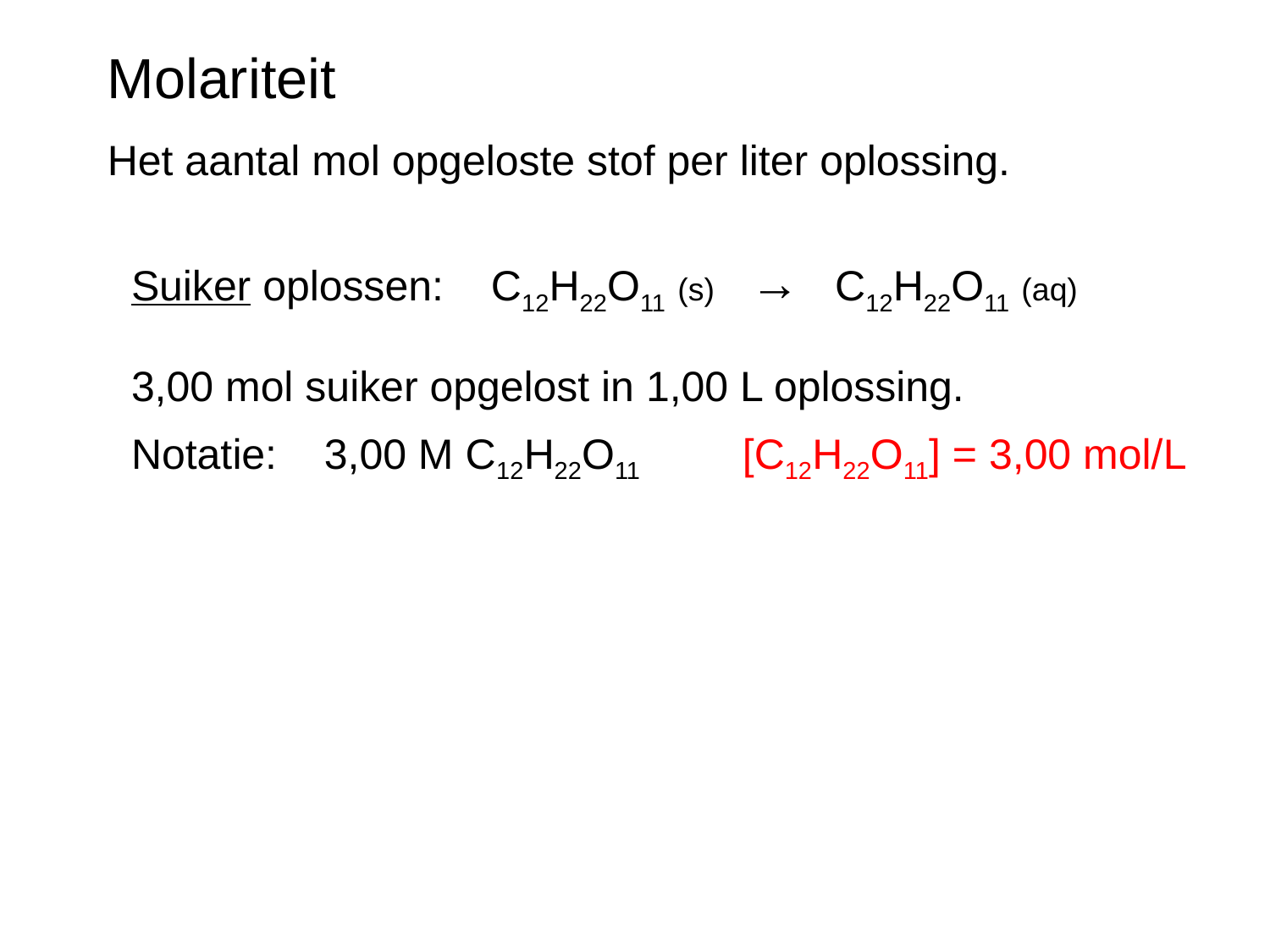

Molariteit

Het aantal mol opgeloste stof per liter oplossing.

  Suiker oplossen:    C12H22O11 (s)   →   C12H22O11 (aq)

  3,00 mol suiker opgelost in 1,00 L oplossing.

  Notatie:    3,00 M C12H22O11           	[C12H22O11] = 3,00 mol/L